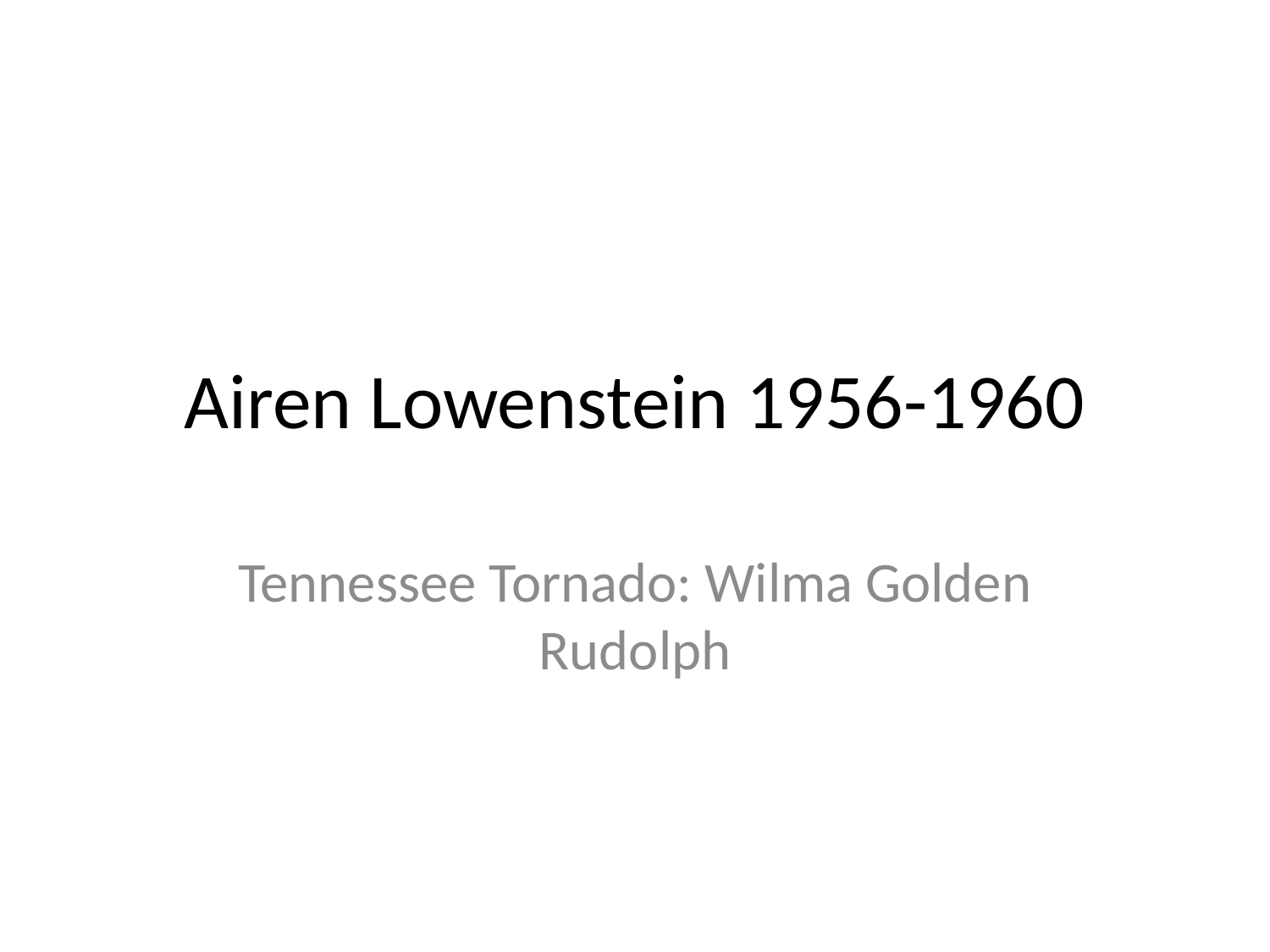

# Airen Lowenstein 1956-1960
Tennessee Tornado: Wilma Golden Rudolph